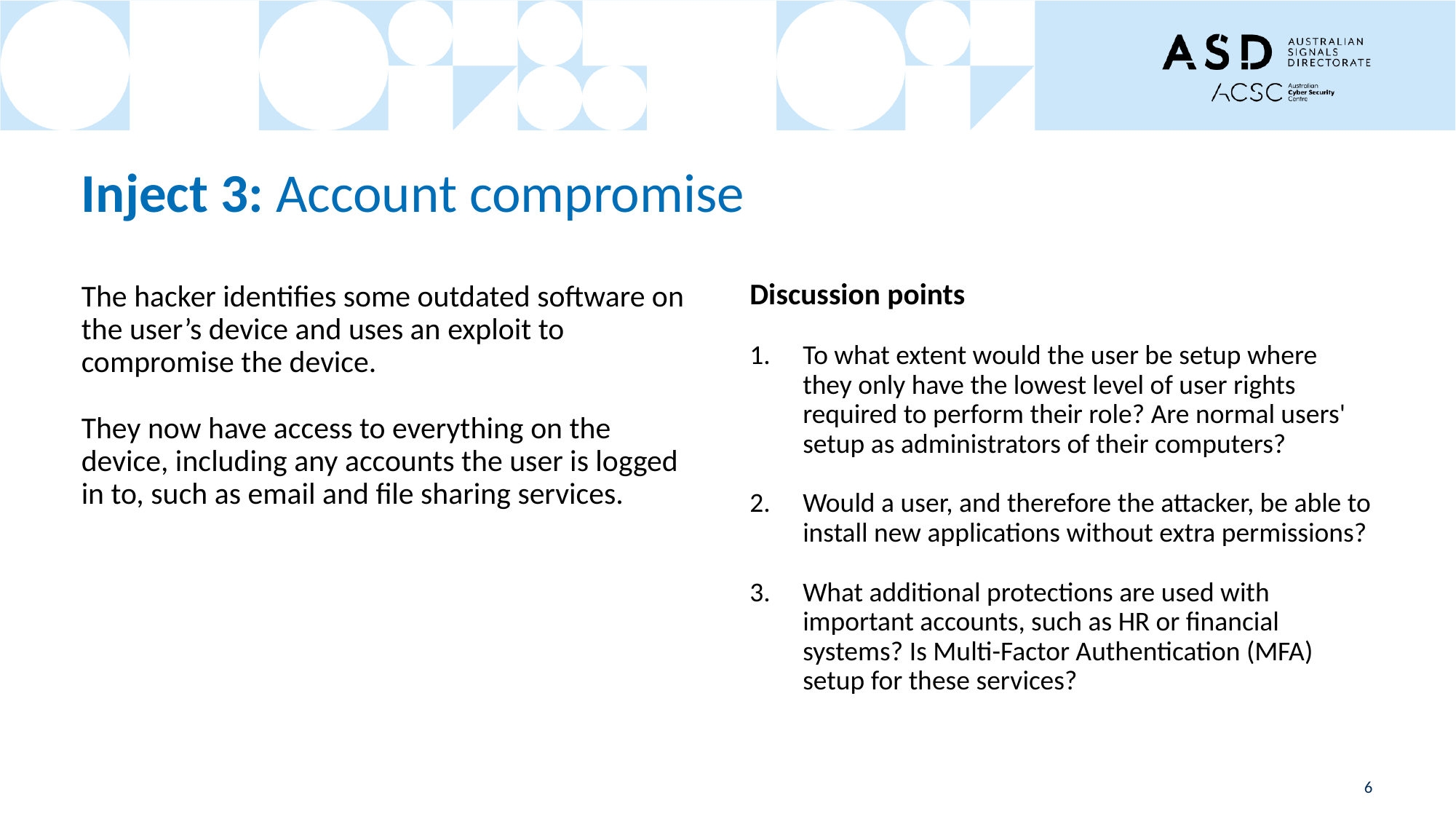

# Inject 3: Account compromise
Discussion points
To what extent would the user be setup where they only have the lowest level of user rights required to perform their role? Are normal users' setup as administrators of their computers?
Would a user, and therefore the attacker, be able to install new applications without extra permissions?
What additional protections are used with important accounts, such as HR or financial systems? Is Multi-Factor Authentication (MFA) setup for these services?
The hacker identifies some outdated software on the user’s device and uses an exploit to compromise the device.
They now have access to everything on the device, including any accounts the user is logged in to, such as email and file sharing services.

6